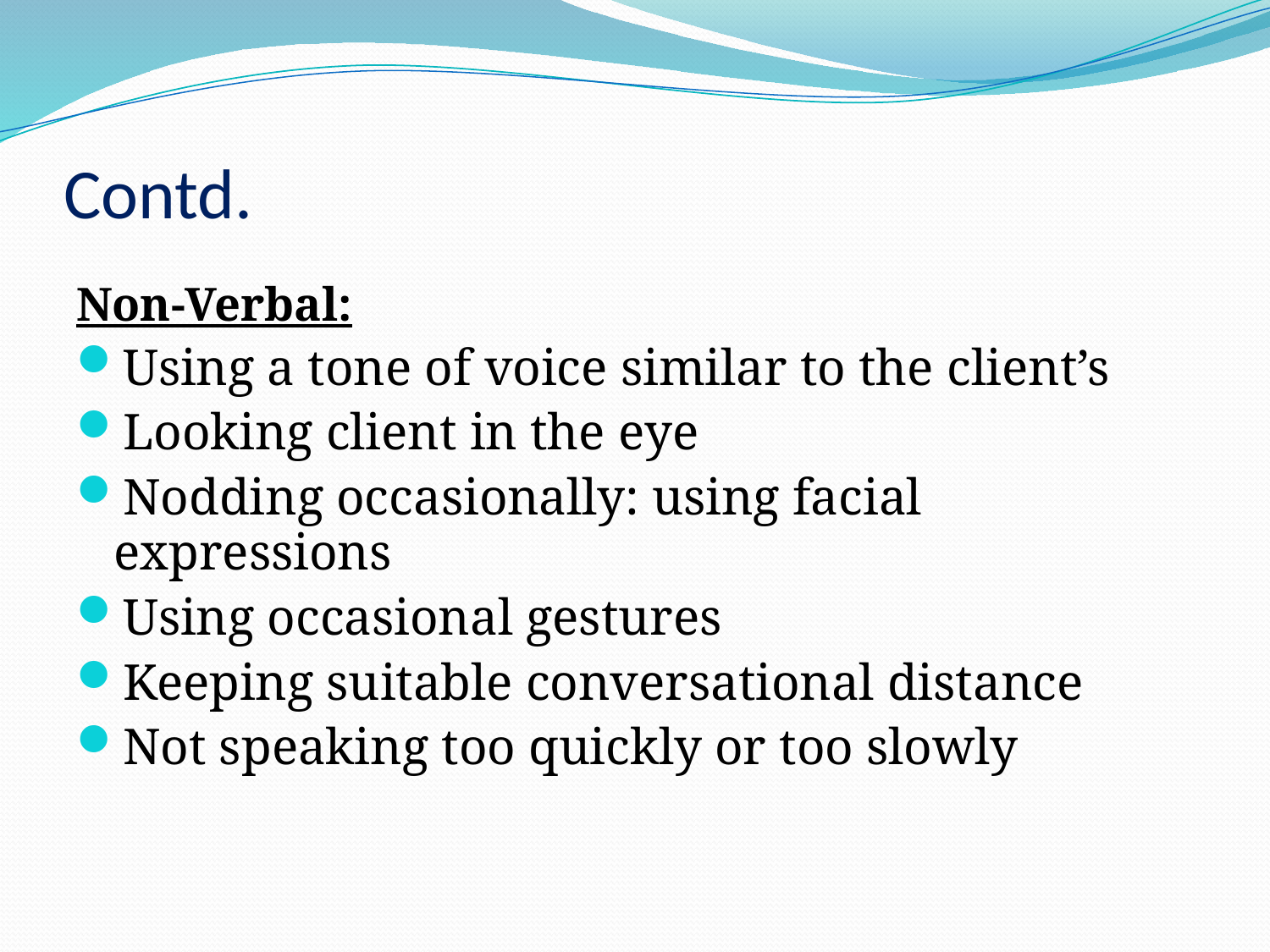

# Contd.
Non-Verbal:
Using a tone of voice similar to the client’s
Looking client in the eye
Nodding occasionally: using facial expressions
Using occasional gestures
Keeping suitable conversational distance
Not speaking too quickly or too slowly